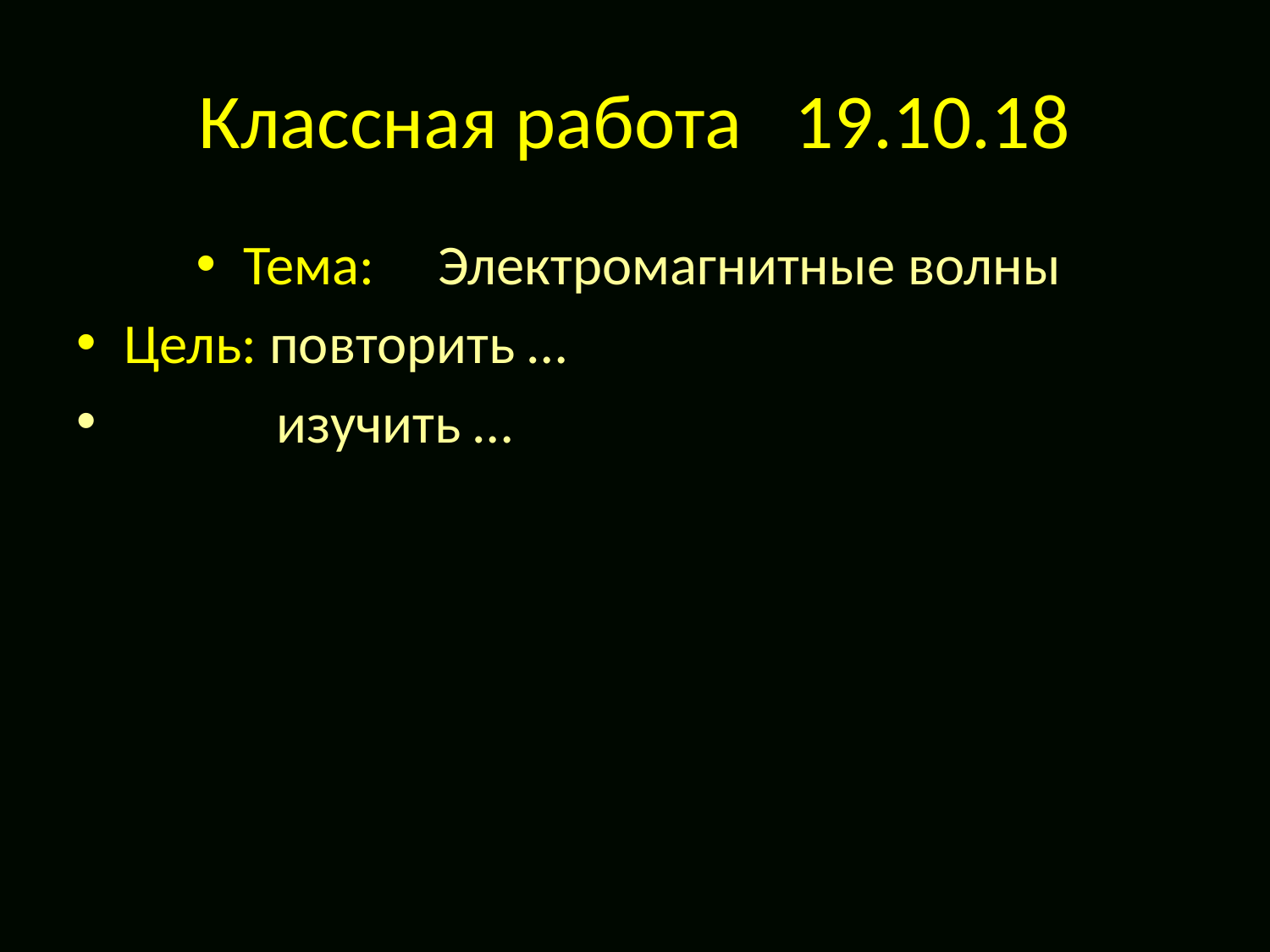

# Классная работа   19.10.18
Тема:     Электромагнитные волны
Цель: повторить …
            изучить …